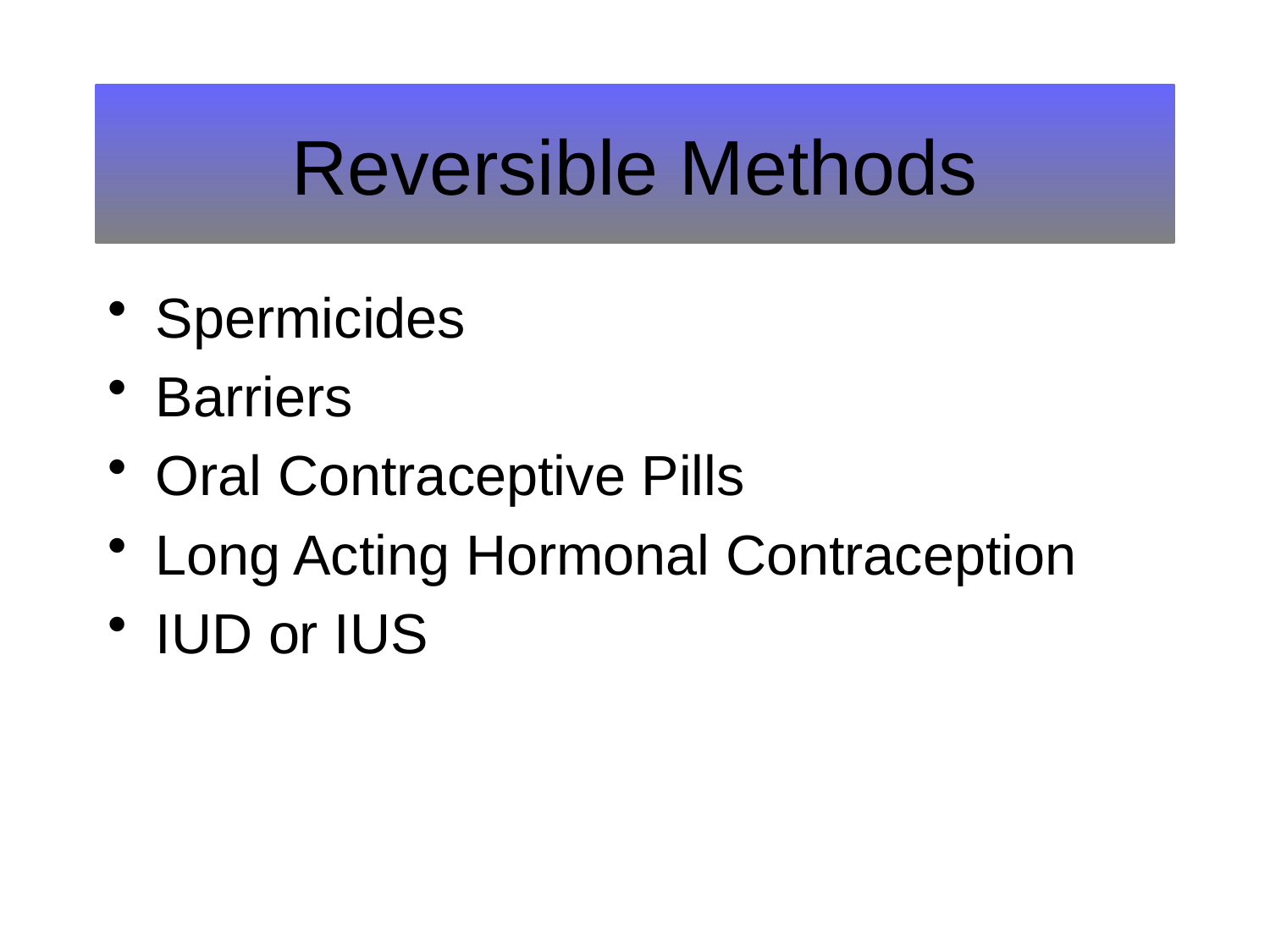

# Reversible Methods
Spermicides
Barriers
Oral Contraceptive Pills
Long Acting Hormonal Contraception
IUD or IUS